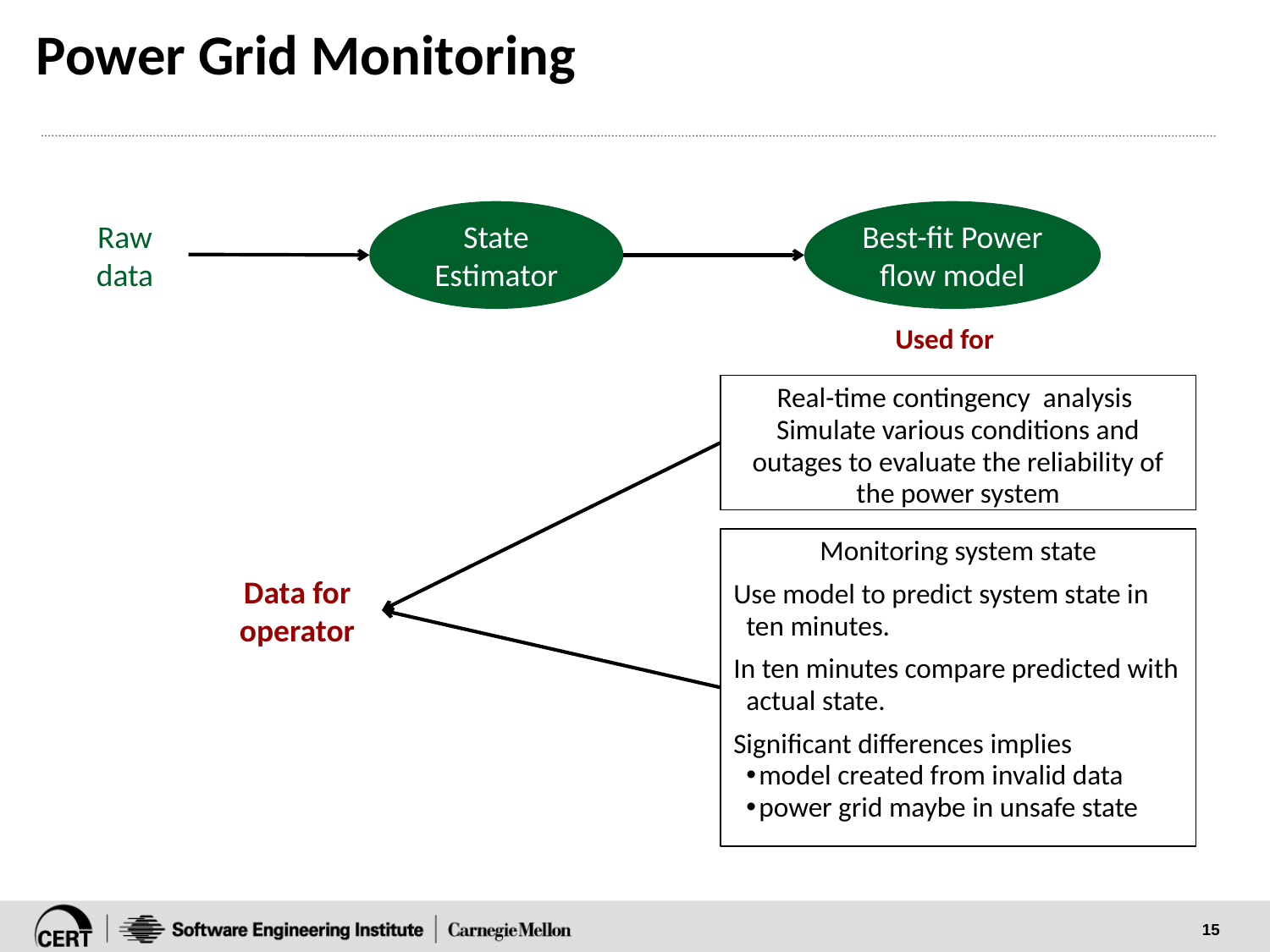

# Power Grid Monitoring
State Estimator
Best-fit Power flow model
Raw data
Used for
Real-time contingency  analysis
Simulate various conditions and outages to evaluate the reliability of the power system
Monitoring system state
Use model to predict system state in ten minutes.
In ten minutes compare predicted with actual state.
Significant differences implies
model created from invalid data
power grid maybe in unsafe state

Data for operator